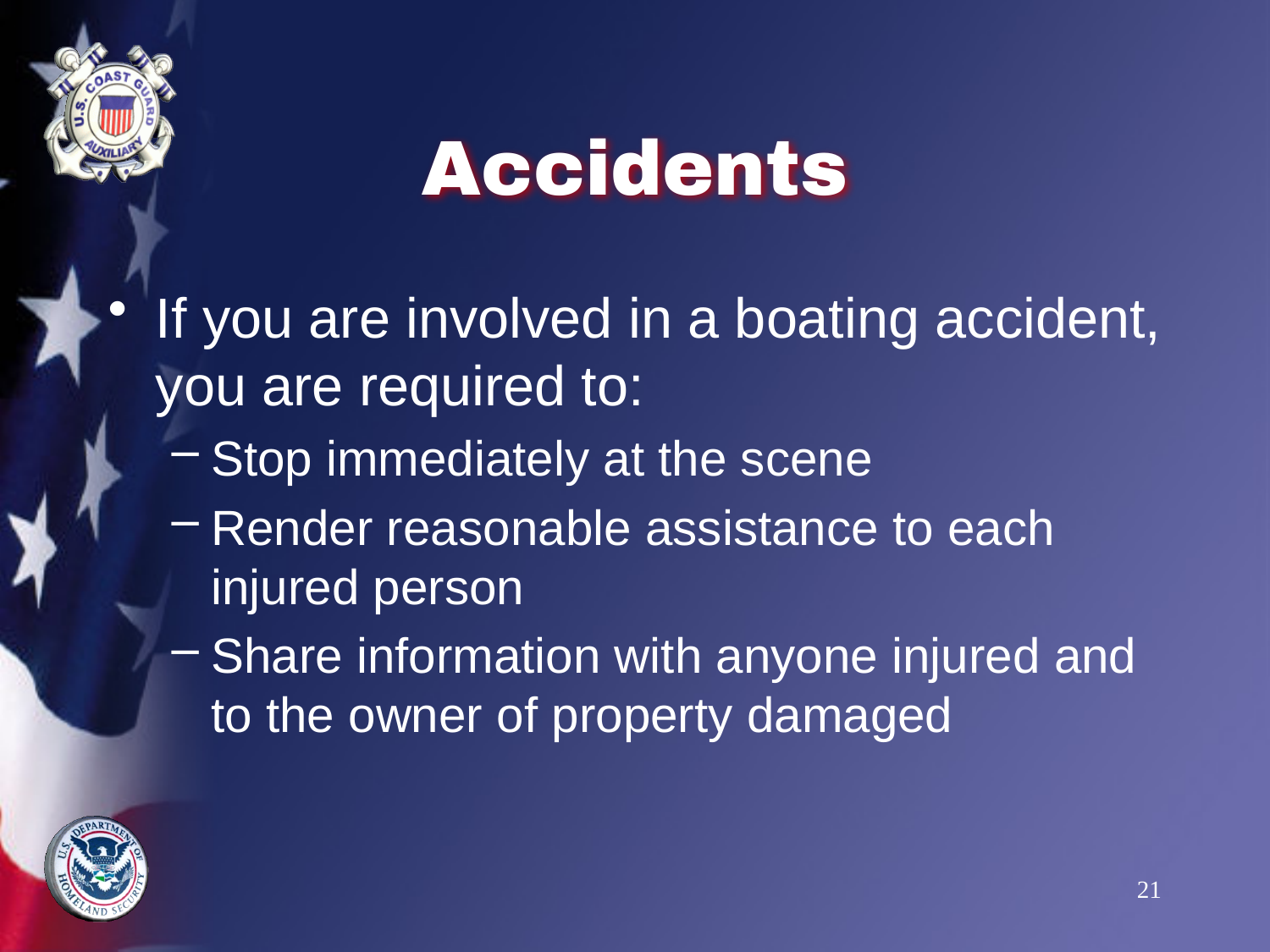

# Accidents
If you are involved in a boating accident, you are required to:
Stop immediately at the scene
Render reasonable assistance to each injured person
Share information with anyone injured and to the owner of property damaged
21